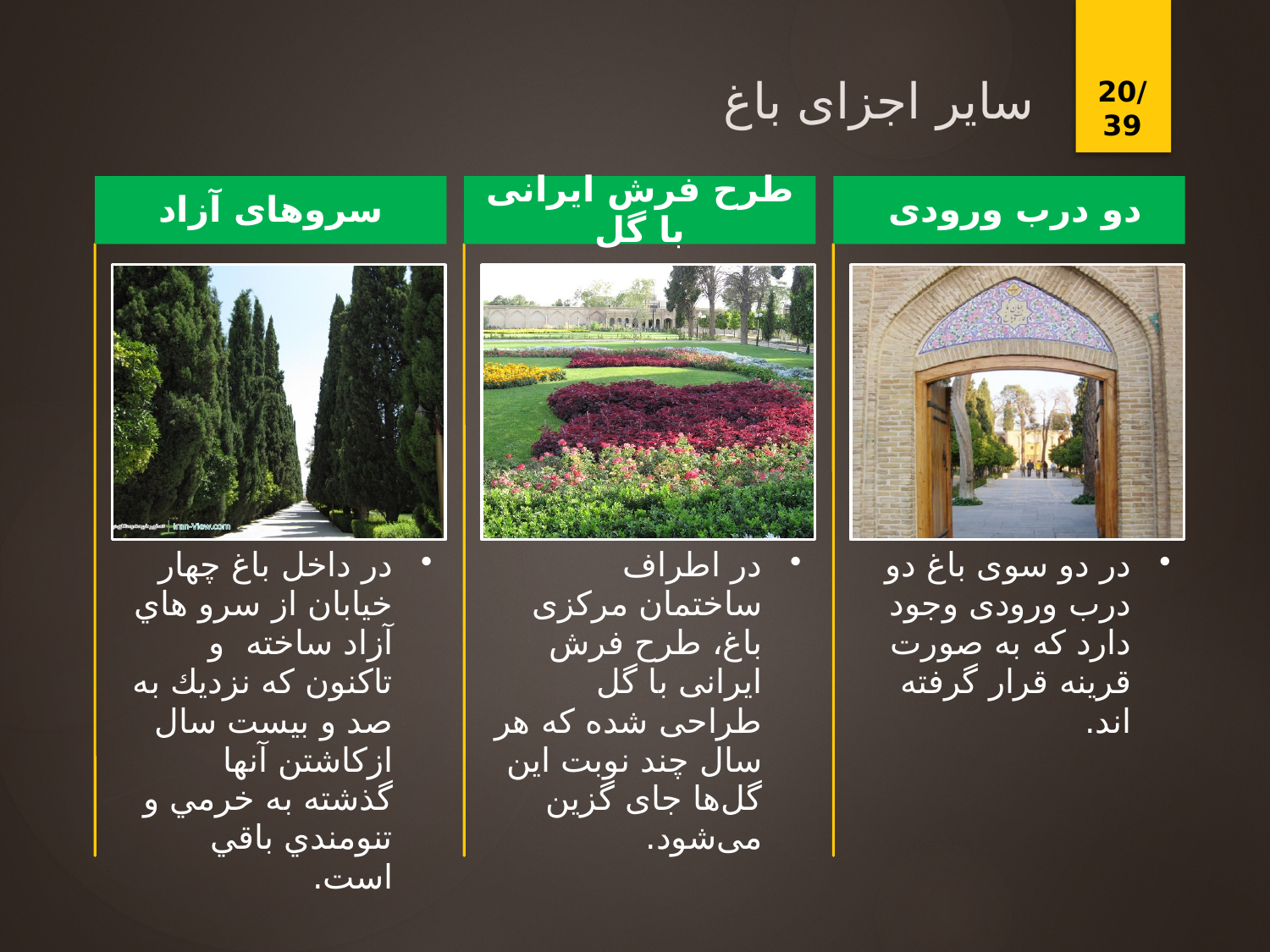

20/39
# سایر اجزای باغ
سروهای آزاد
در داخل باغ چهار خيابان از سرو هاي آزاد ساخته  و تاكنون كه نزديك به صد و بيست سال ازكاشتن آنها گذشته به خرمي و تنومندي باقي است.
در اطراف ساختمان مرکزی باغ، طرح فرش ایرانی با گل طراحی شده که هر سال چند نوبت این گل‌ها جای گزین می‌شود.
دو درب ورودی
در دو سوی باغ دو درب ورودی وجود دارد که به صورت قرینه قرار گرفته اند.
طرح فرش ایرانی با گل